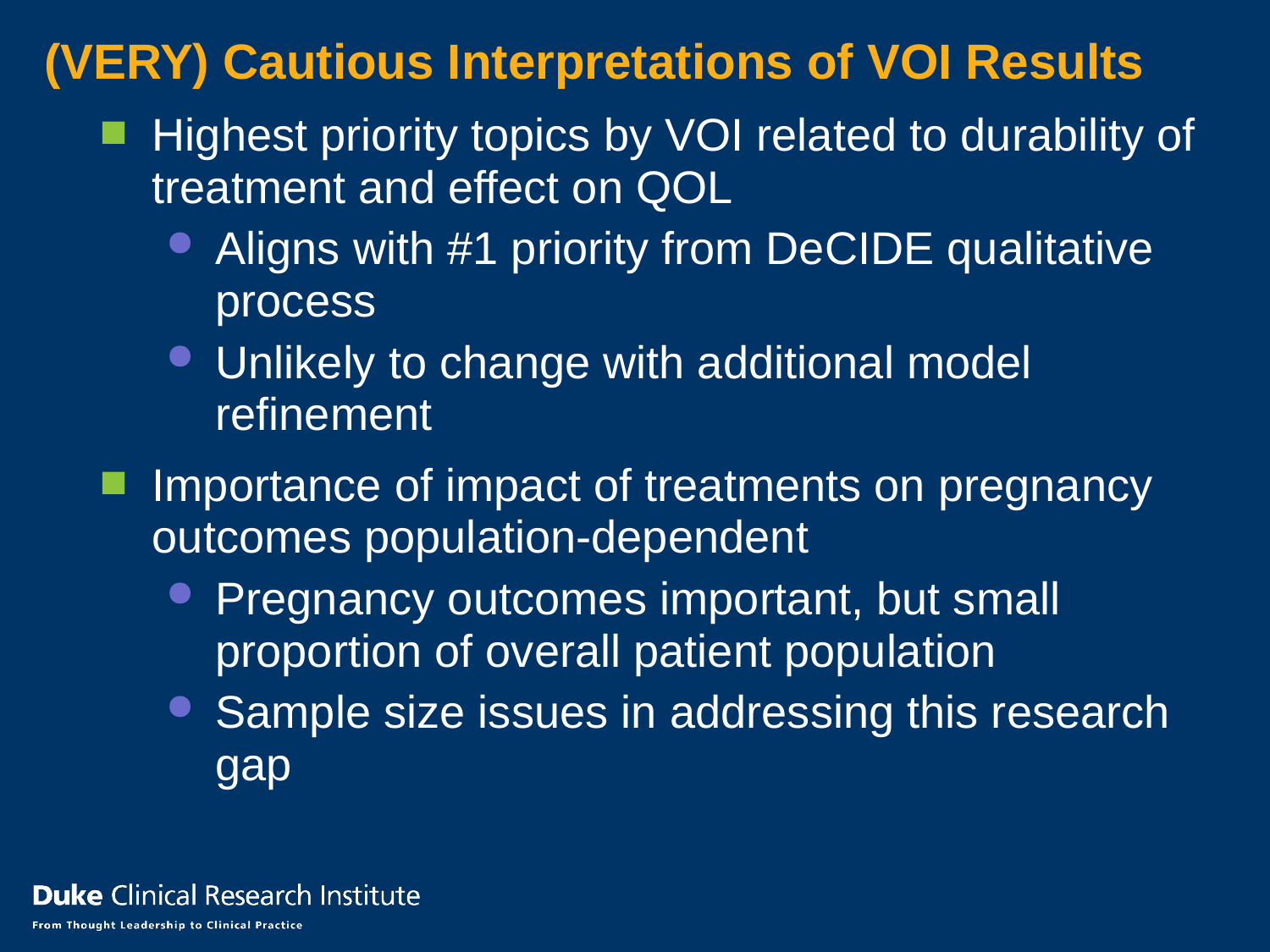

(VERY) Cautious Interpretations of VOI Results
Highest priority topics by VOI related to durability of treatment and effect on QOL
Aligns with #1 priority from DeCIDE qualitative process
Unlikely to change with additional model refinement
Importance of impact of treatments on pregnancy outcomes population-dependent
Pregnancy outcomes important, but small proportion of overall patient population
Sample size issues in addressing this research gap